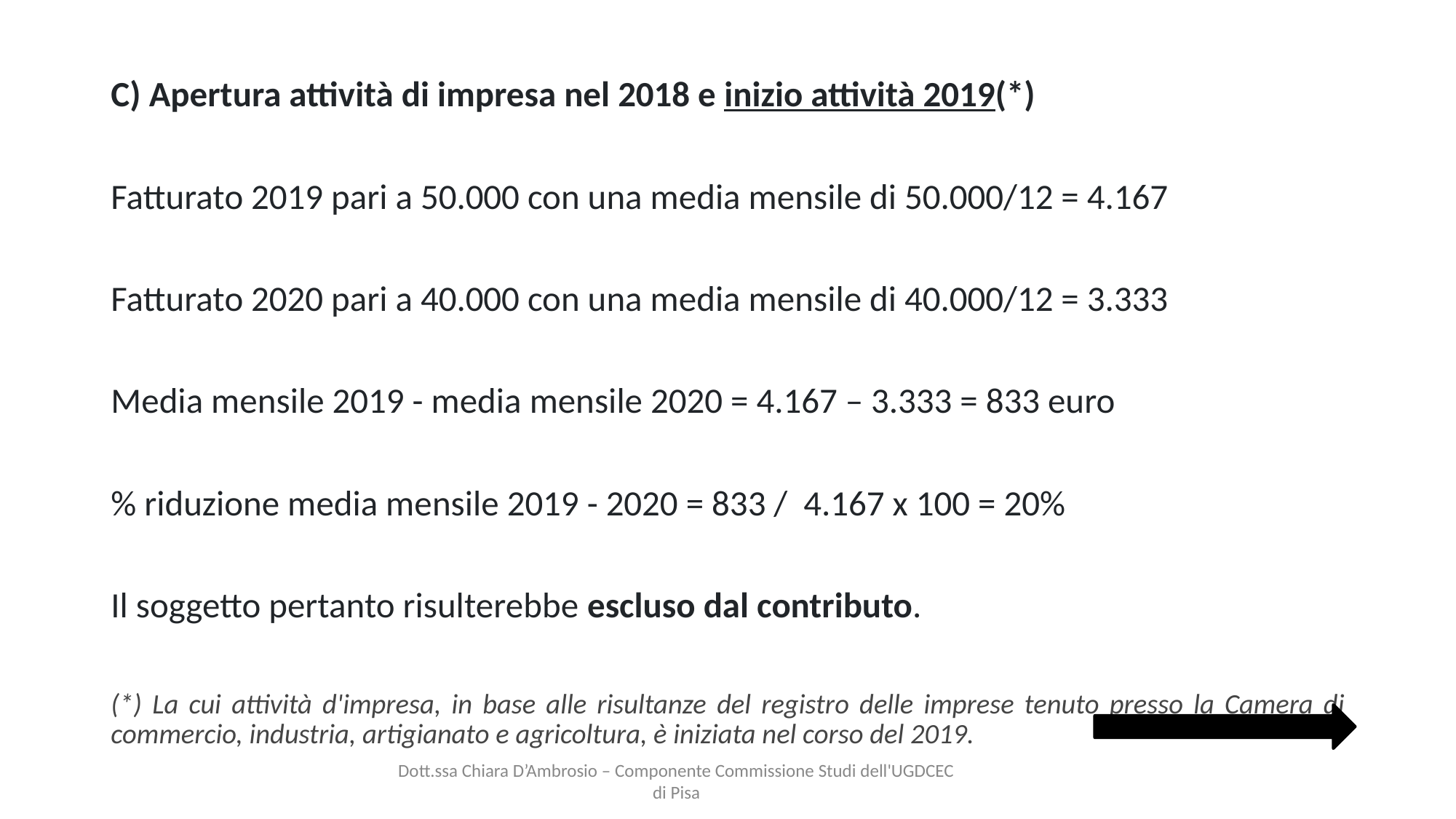

C) Apertura attività di impresa nel 2018 e inizio attività 2019(*)

Fatturato 2019 pari a 50.000 con una media mensile di 50.000/12 = 4.167

Fatturato 2020 pari a 40.000 con una media mensile di 40.000/12 = 3.333

Media mensile 2019 - media mensile 2020 = 4.167 – 3.333 = 833 euro

% riduzione media mensile 2019 - 2020 = 833 /  4.167 x 100 = 20%

Il soggetto pertanto risulterebbe escluso dal contributo.

(*) La cui attività d'impresa, in base alle risultanze del registro delle imprese tenuto presso la Camera di commercio, industria, artigianato e agricoltura, è iniziata nel corso del 2019.

Dott.ssa Chiara D’Ambrosio – Componente Commissione Studi dell'UGDCEC di Pisa